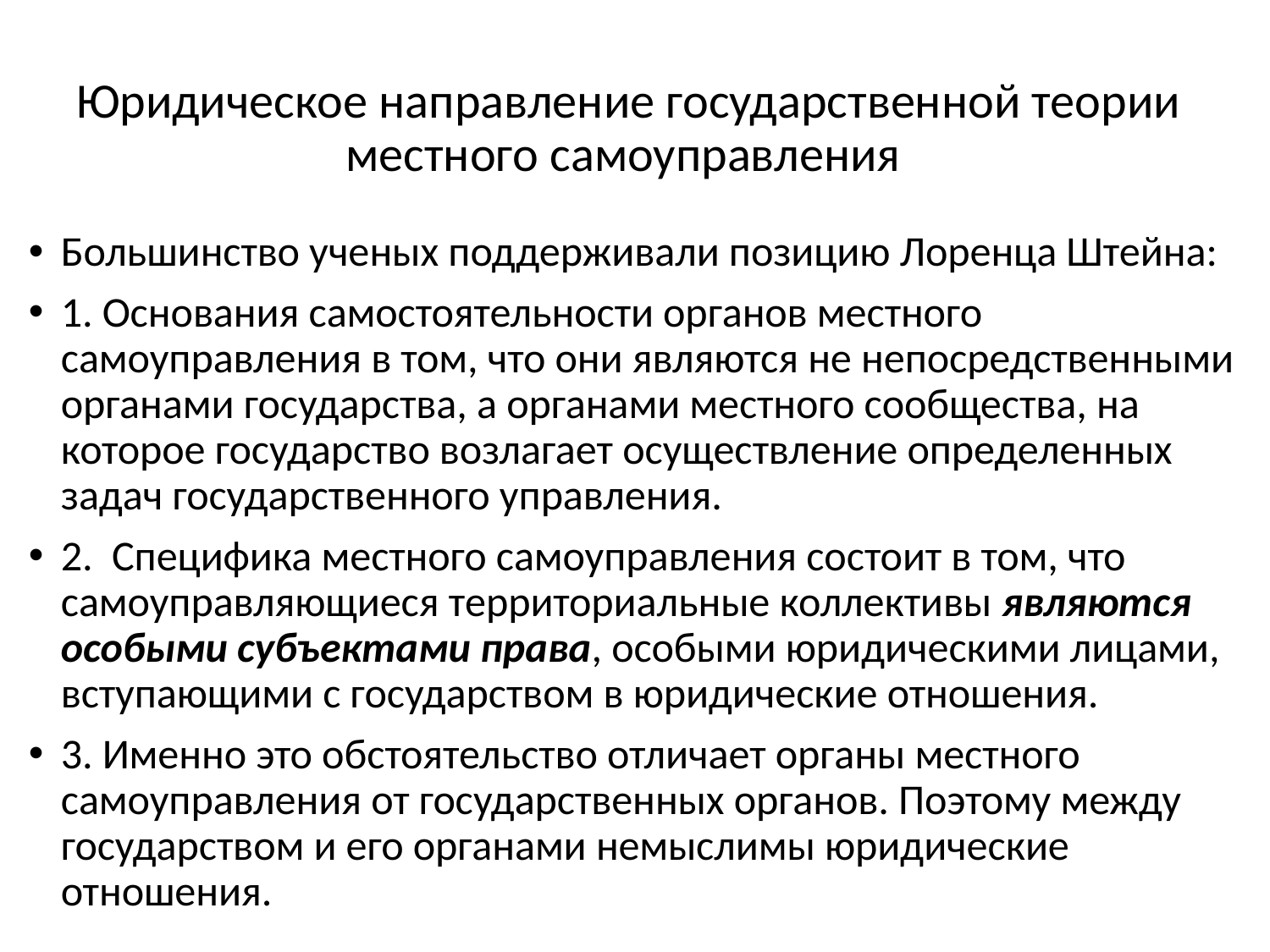

# Юридическое направление государственной теории местного самоуправления
Большинство ученых поддерживали позицию Лоренца Штейна:
1. Основания самостоятельности органов местного самоуправления в том, что они являются не непосредственными органами государства, а органами местного сообщества, на которое государство возлагает осуществление определенных задач государственного управления.
2.  Специфика местного самоуправления состоит в том, что самоуправляющиеся территориальные коллективы являются особыми субъектами права, особыми юридическими лицами, вступающими с государством в юридические отношения.
3. Именно это обстоятельство отличает органы местного самоуправления от государственных органов. Поэтому между государством и его органами немыслимы юридические отношения.